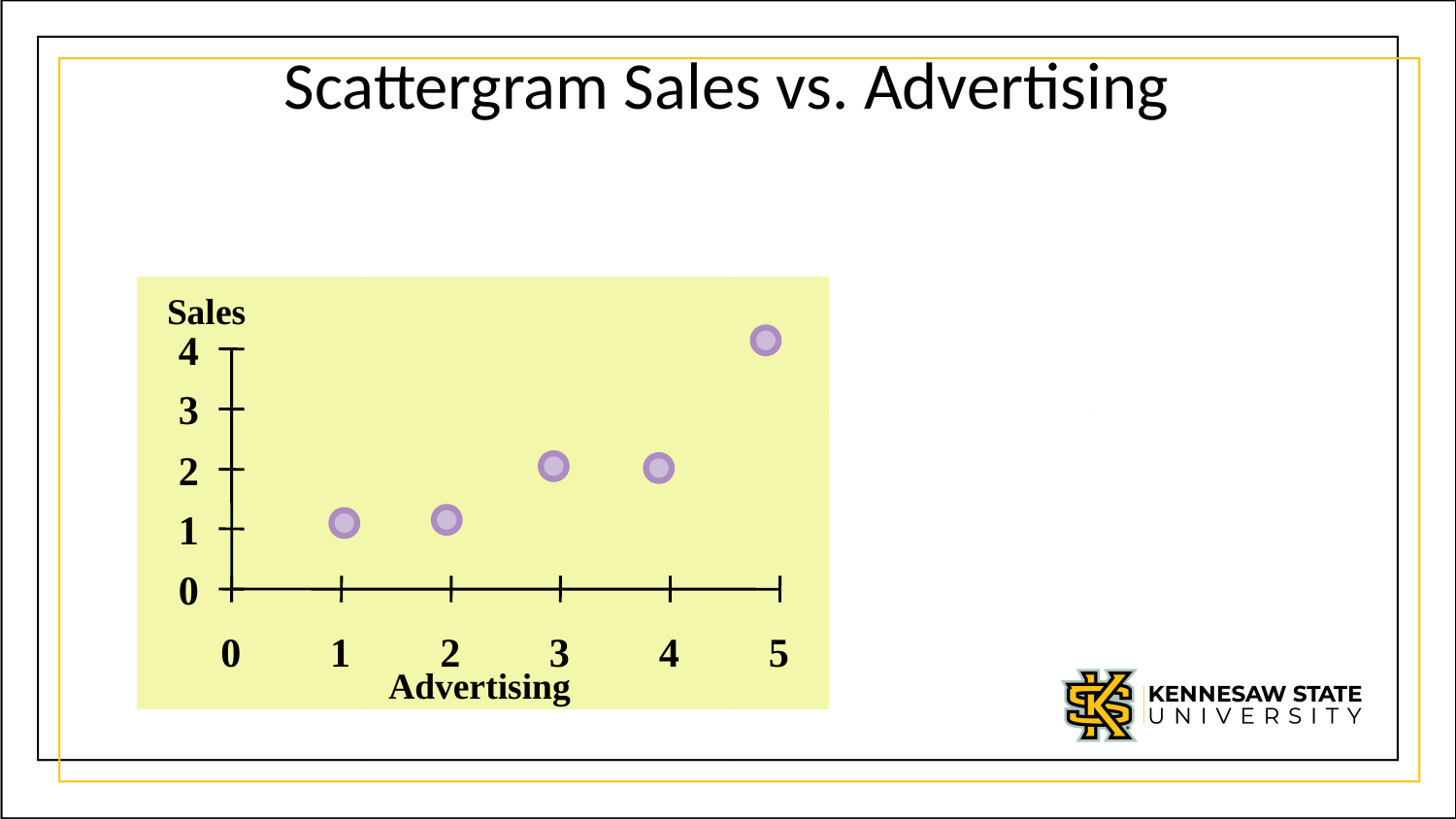

# Scattergram Sales vs. Advertising

Sales
4

3

2

1

0

0
1
2
3
4
5
Advertising